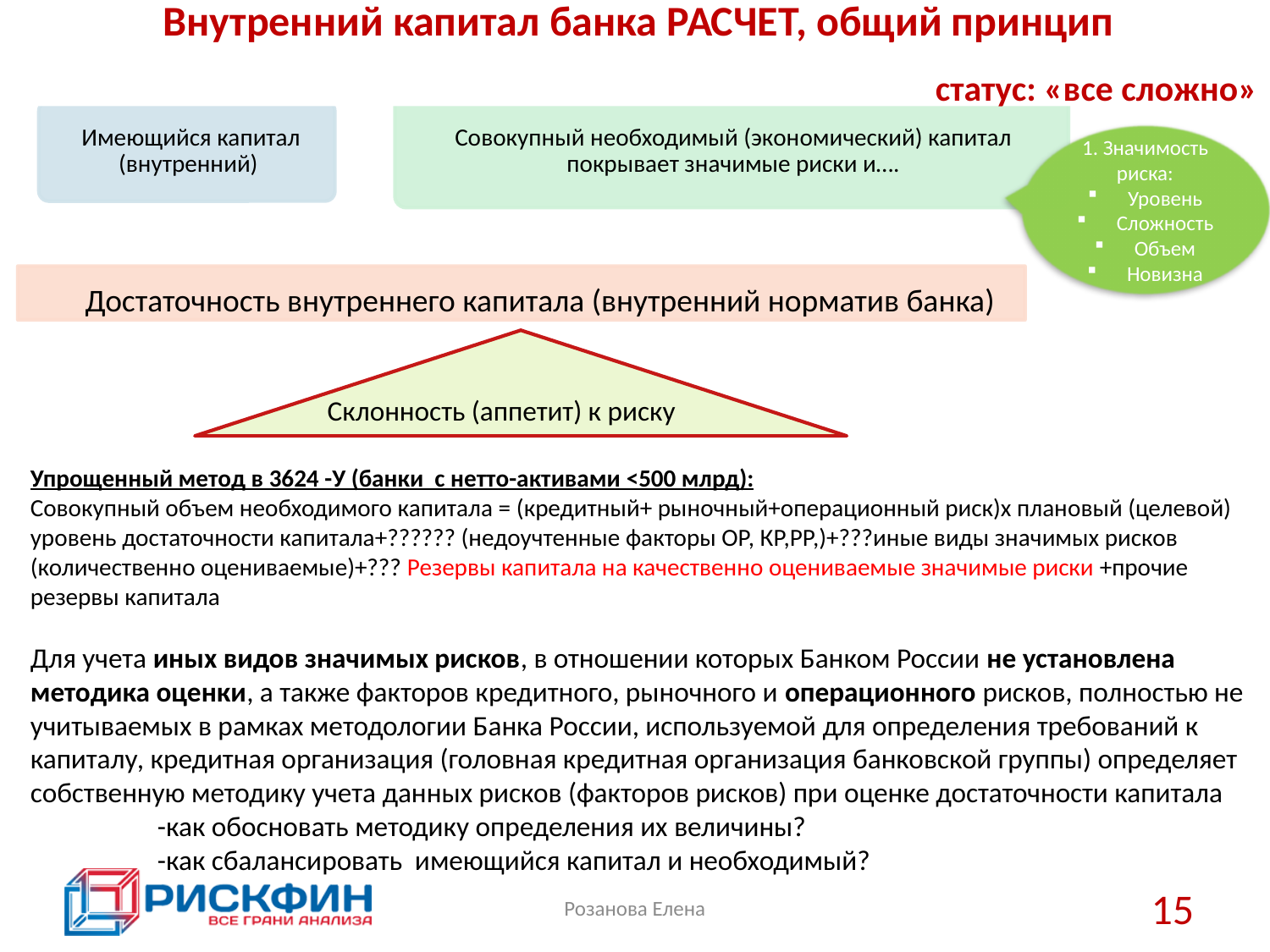

Внутренний капитал банка РАСЧЕТ, общий принцип
 статус: «все сложно»
 Имеющийся капитал (внутренний)
Совокупный необходимый (экономический) капитал покрывает значимые риски и….
1. Значимость риска:
Уровень
Сложность
Объем
Новизна
Достаточность внутреннего капитала (внутренний норматив банка)
Склонность (аппетит) к риску
Упрощенный метод в 3624 -У (банки  с нетто-активами <500 млрд):
Cовокупный объем необходимого капитала = (кредитный+ рыночный+операционный риск)х плановый (целевой) уровень достаточности капитала+?????? (недоучтенные факторы ОР, КР,РР,)+???иные виды значимых рисков (количественно оцениваемые)+??? Резервы капитала на качественно оцениваемые значимые риски +прочие резервы капитала

Для учета иных видов значимых рисков, в отношении которых Банком России не установлена методика оценки, а также факторов кредитного, рыночного и операционного рисков, полностью не учитываемых в рамках методологии Банка России, используемой для определения требований к капиталу, кредитная организация (головная кредитная организация банковской группы) определяет собственную методику учета данных рисков (факторов рисков) при оценке достаточности капитала
	-как обосновать методику определения их величины?
	-как сбалансировать  имеющийся капитал и необходимый?
Розанова Елена
15